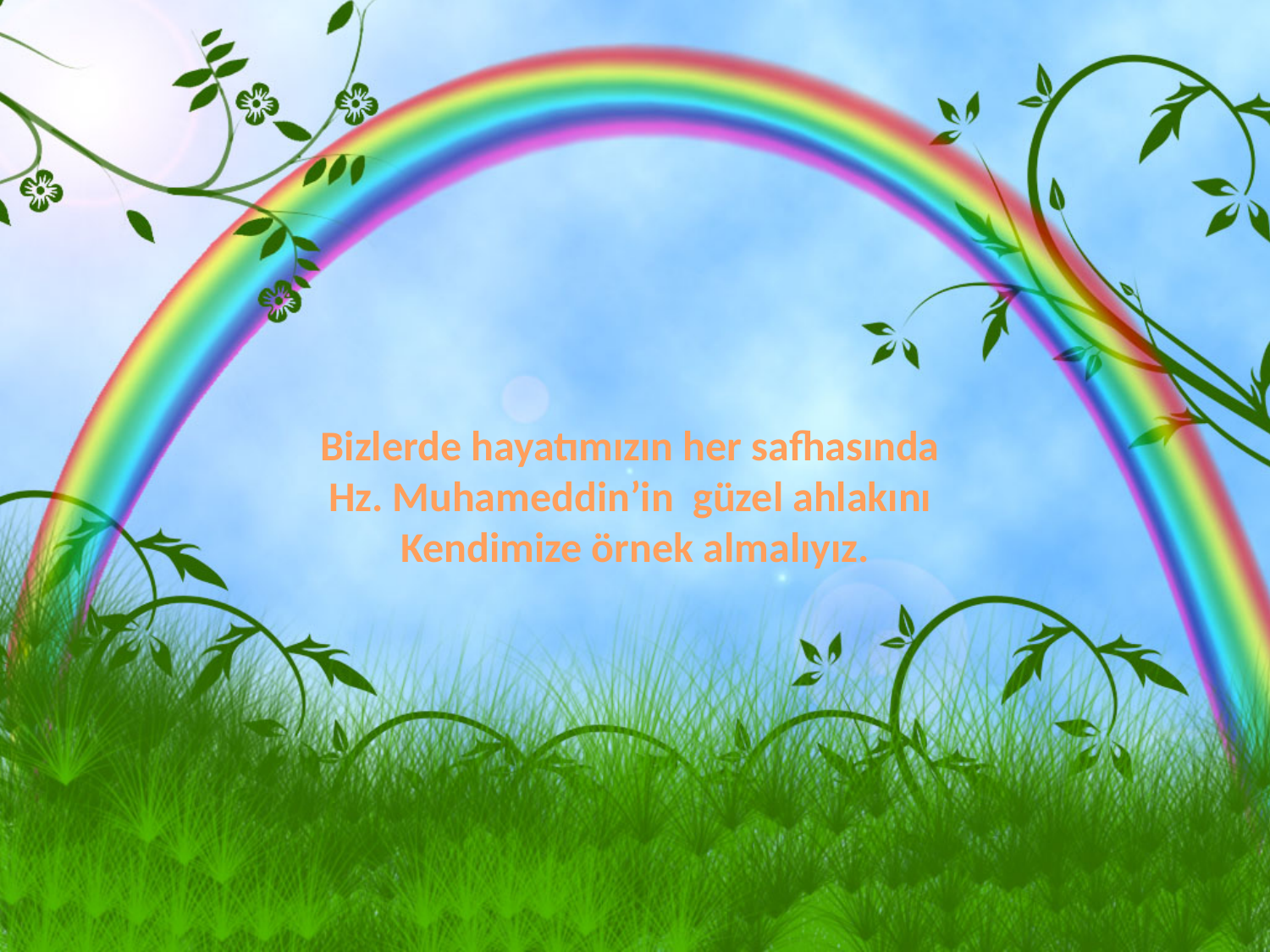

Bizlerde hayatımızın her safhasında
Hz. Muhameddin’in  güzel ahlakını
Kendimize örnek almalıyız.